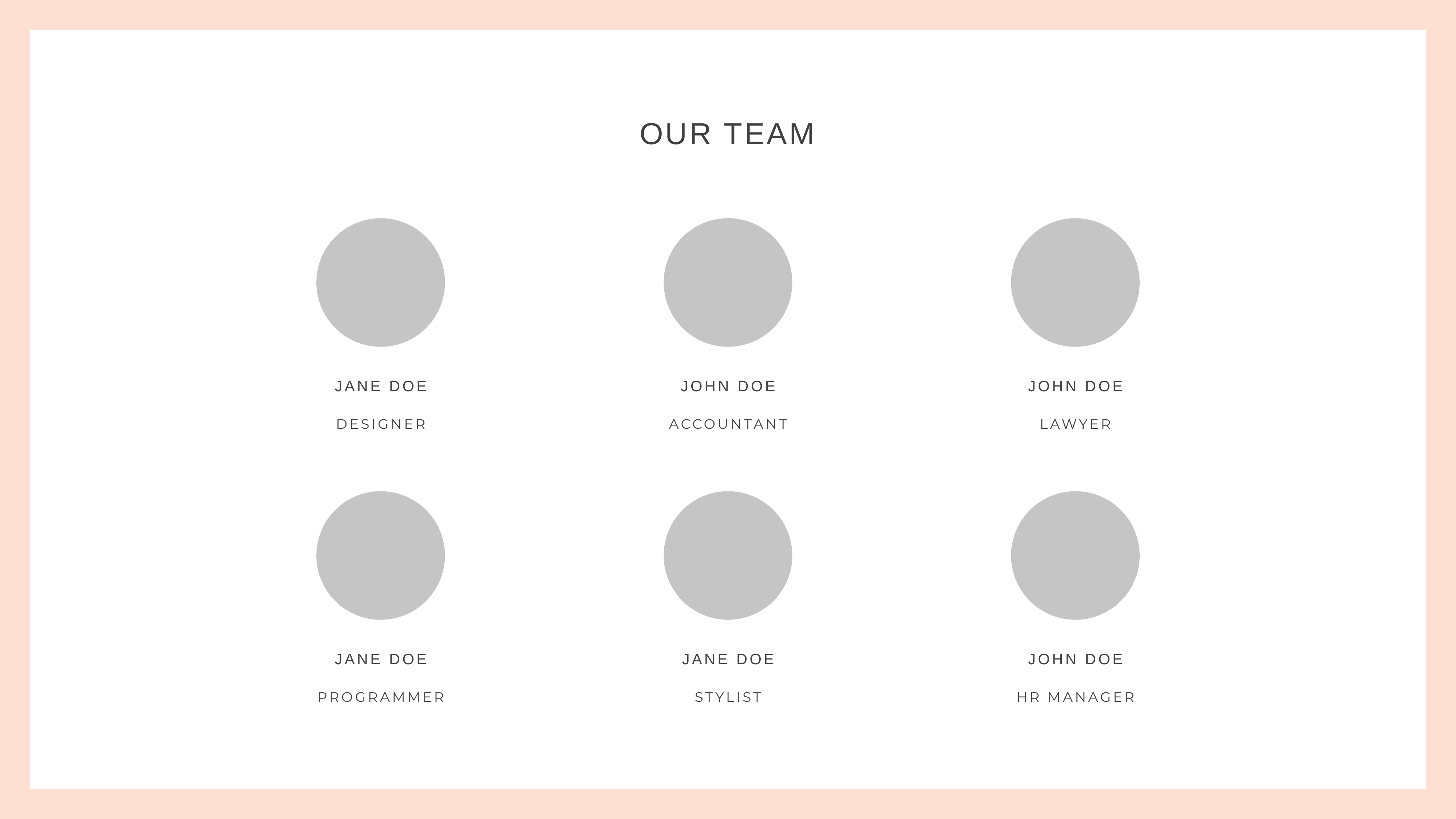

OUR TEAM

JANE DOE
JOHN DOE
JOHN DOE
DESIGNER
ACCOUNTANT
LAWYER

JANE DOE
JANE DOE
JOHN DOE
PROGRAMMER
STYLIST
HR MANAGER